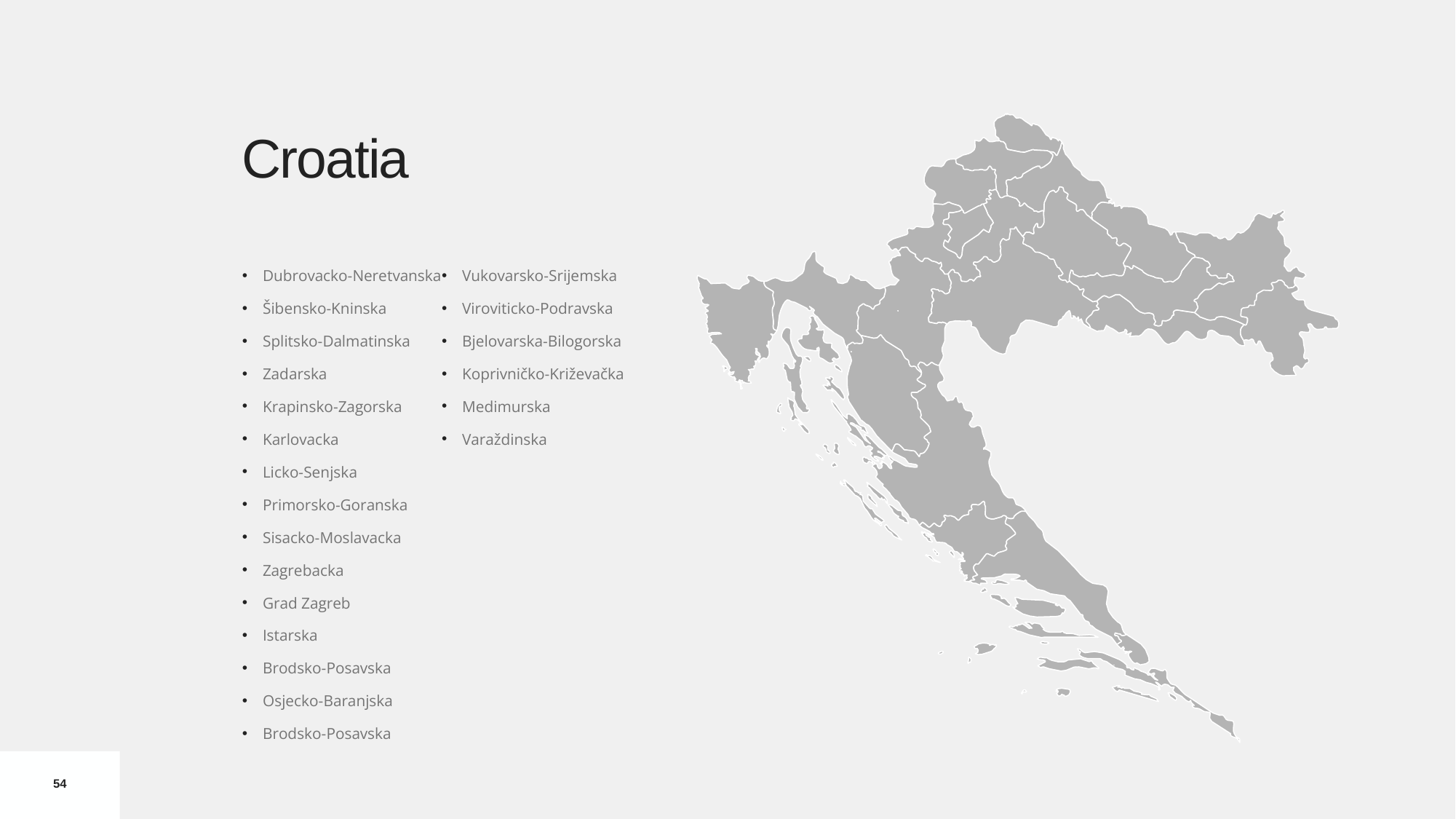

# Croatia

Dubrovacko-Neretvanska
Šibensko-Kninska
Splitsko-Dalmatinska
Zadarska
Krapinsko-Zagorska
Karlovacka
Licko-Senjska
Primorsko-Goranska
Sisacko-Moslavacka
Zagrebacka
Grad Zagreb
Istarska
Brodsko-Posavska
Osjecko-Baranjska
Brodsko-Posavska
Vukovarsko-Srijemska
Viroviticko-Podravska
Bjelovarska-Bilogorska
Koprivničko-Križevačka
Medimurska
Varaždinska